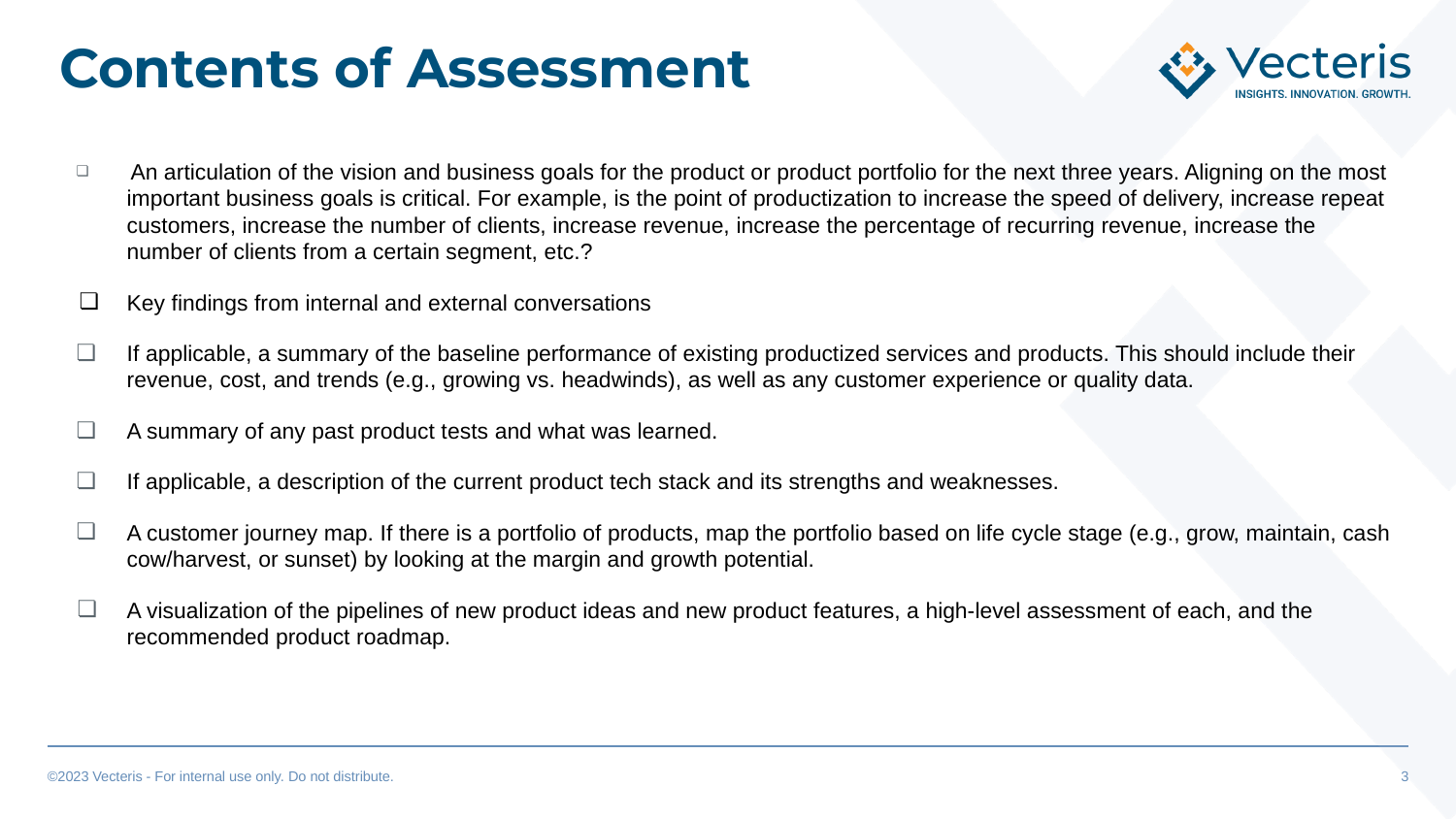

# Contents of Assessment
 An articulation of the vision and business goals for the product or product portfolio for the next three years. Aligning on the most important business goals is critical. For example, is the point of productization to increase the speed of delivery, increase repeat customers, increase the number of clients, increase revenue, increase the percentage of recurring revenue, increase the number of clients from a certain segment, etc.?
Key findings from internal and external conversations
If applicable, a summary of the baseline performance of existing productized services and products. This should include their revenue, cost, and trends (e.g., growing vs. headwinds), as well as any customer experience or quality data.
A summary of any past product tests and what was learned.
If applicable, a description of the current product tech stack and its strengths and weaknesses.
A customer journey map. If there is a portfolio of products, map the portfolio based on life cycle stage (e.g., grow, maintain, cash cow/harvest, or sunset) by looking at the margin and growth potential.
A visualization of the pipelines of new product ideas and new product features, a high-level assessment of each, and the recommended product roadmap.